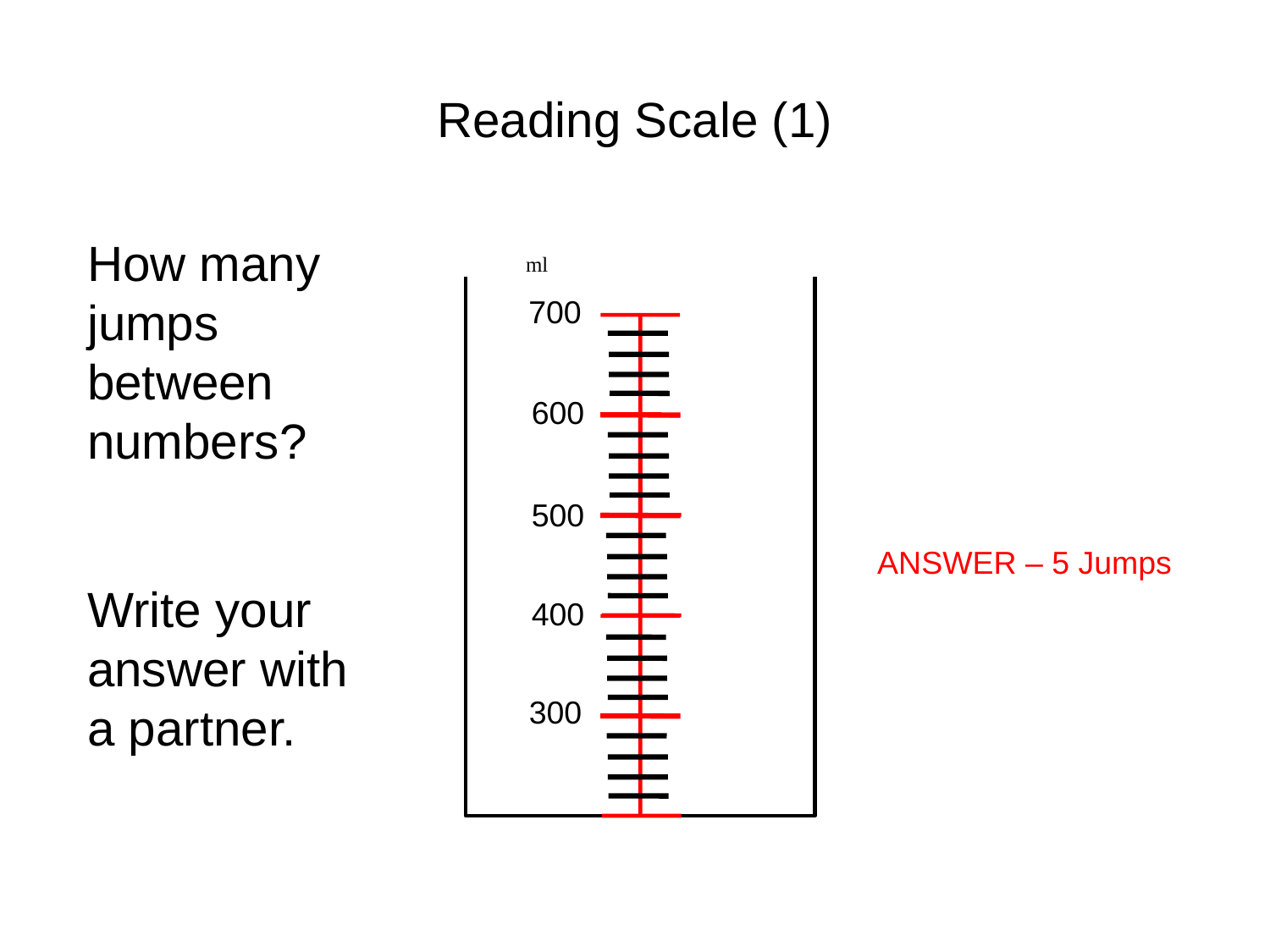

# Reading Scale (1)
How many jumps between numbers?

Write your answer with a partner.
ml

700

600

500
400

300

ANSWER – 5 Jumps